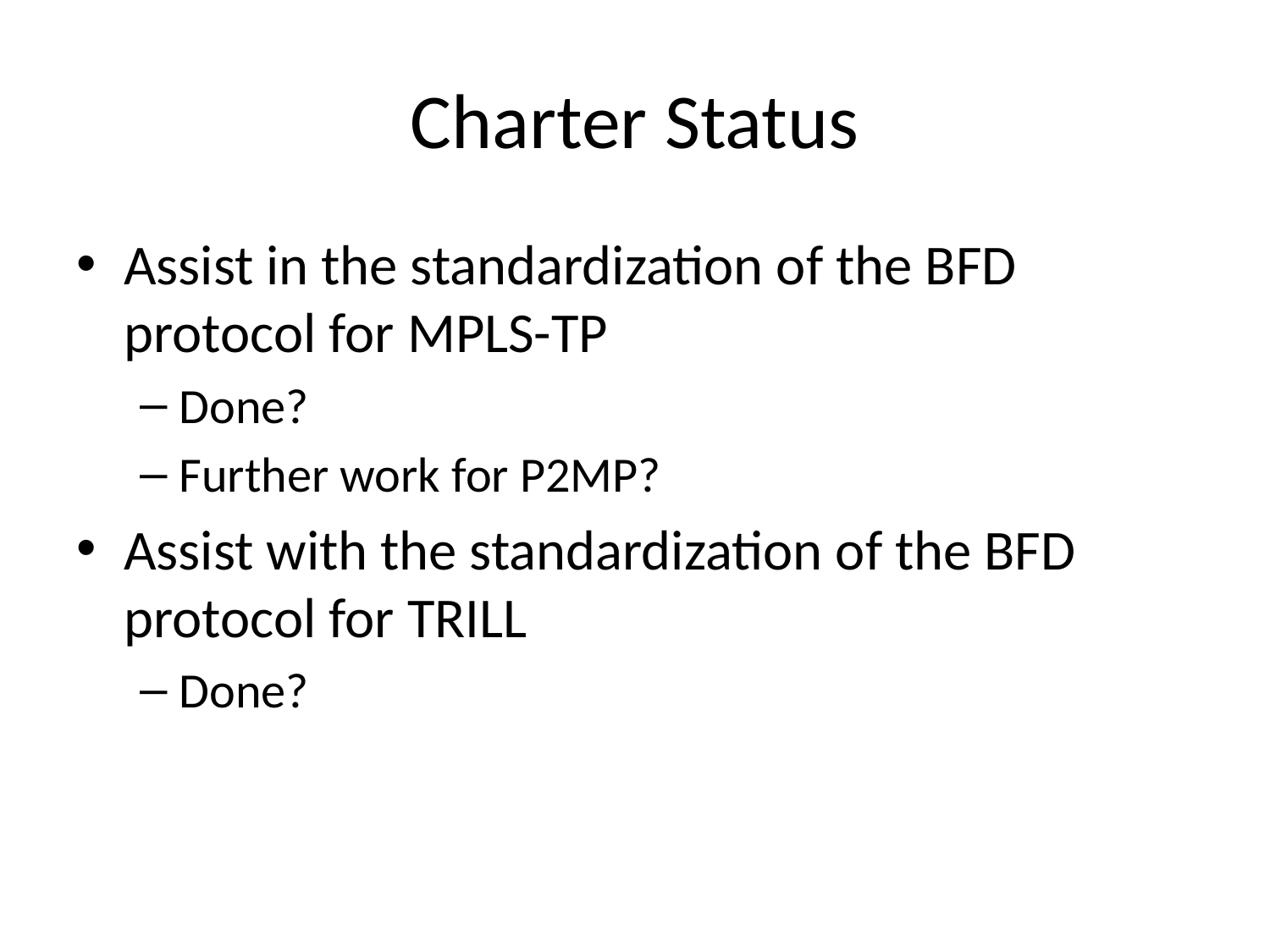

# Charter Status
Assist in the standardization of the BFD protocol for MPLS-TP
Done?
Further work for P2MP?
Assist with the standardization of the BFD protocol for TRILL
Done?